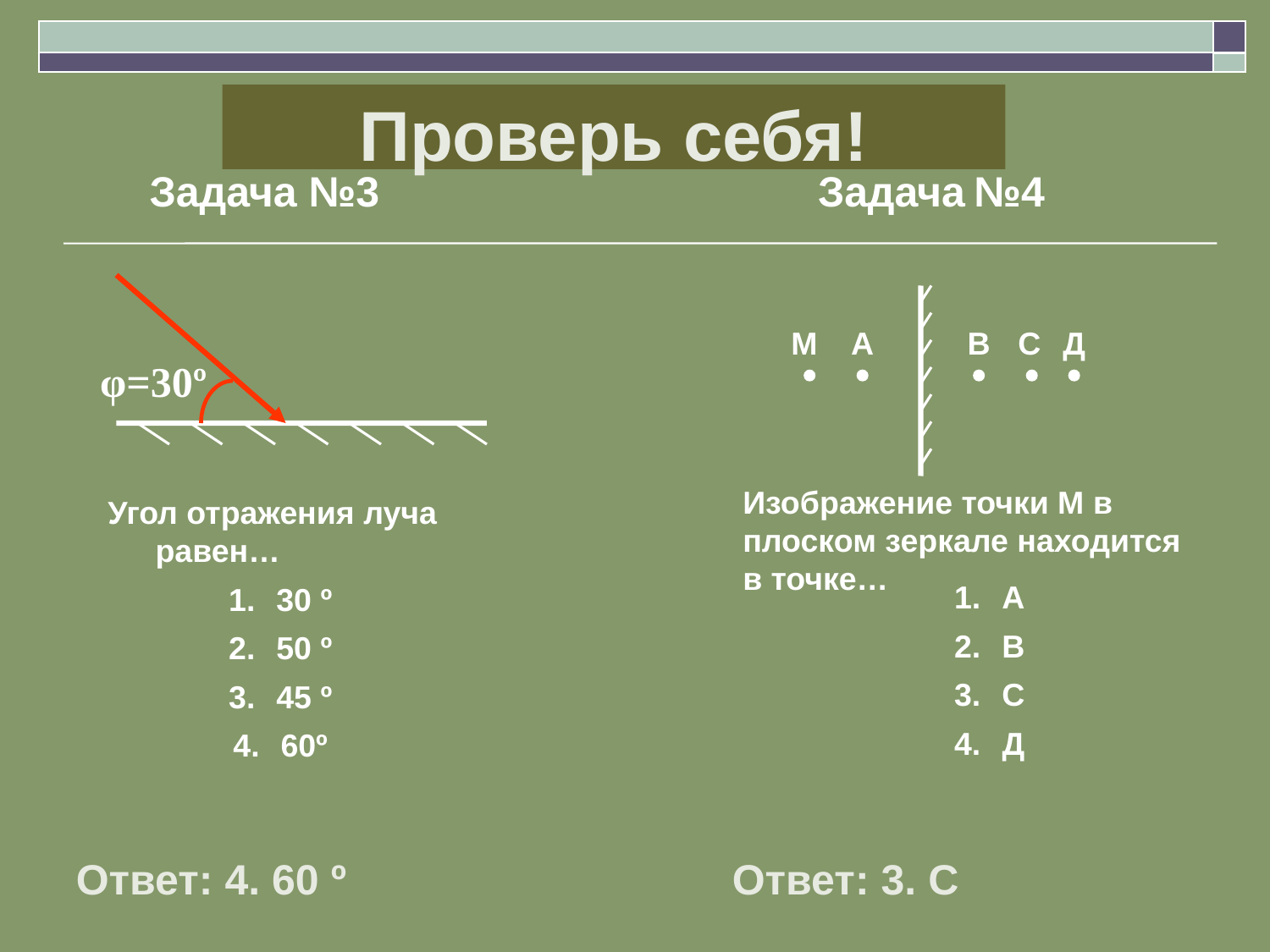

Проверь себя!
Задача №3
Задача №4

М
А
В
С
Д
φ=30º

Изображение точки М в плоском зеркале находится в точке…
Угол отражения луча равен…
30 º
50 º
45 º
60º
А
В
С
Д

Ответ: 4. 60 º
Ответ: 3. С